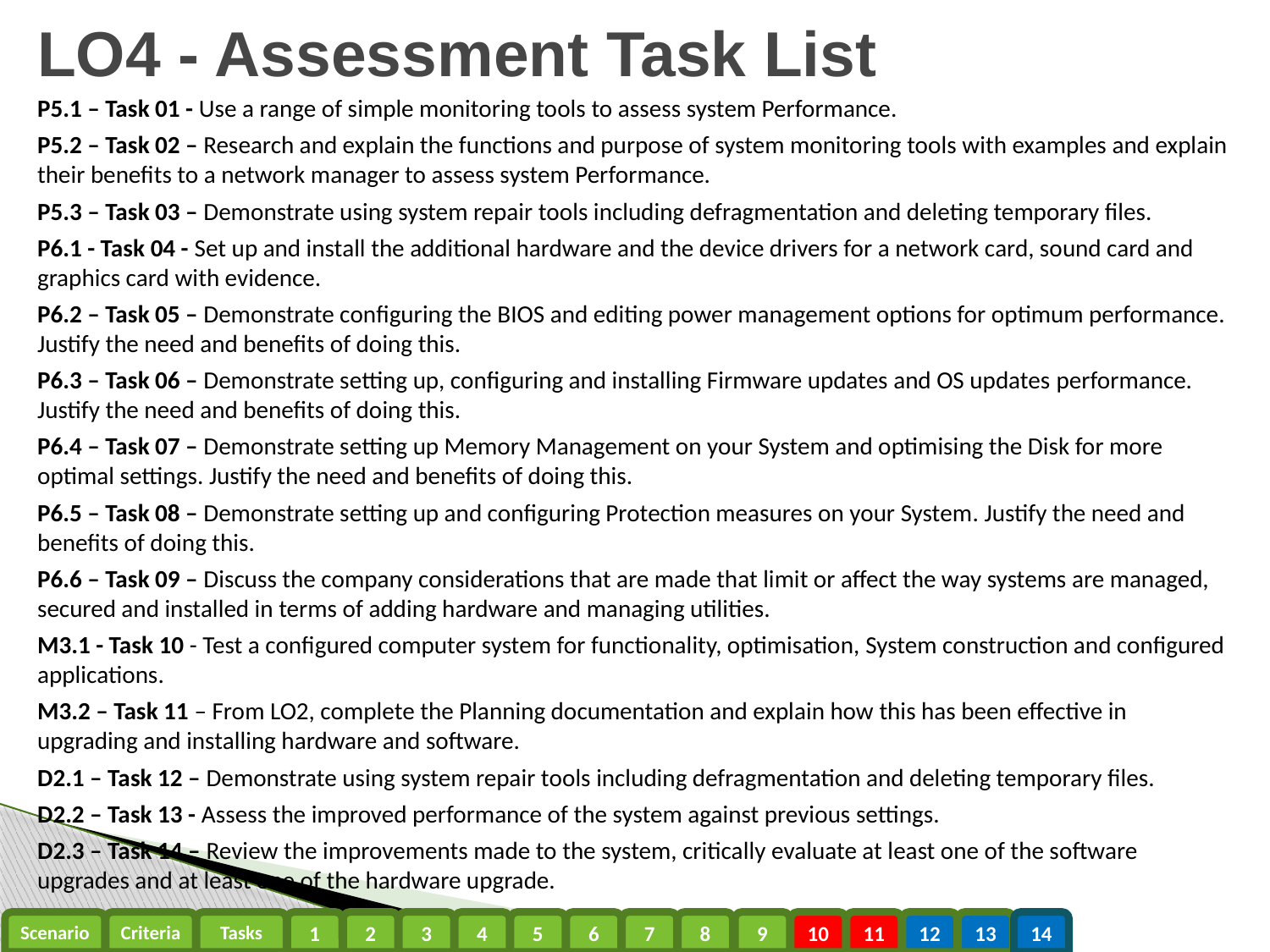

# LO4 - Assessment Task List
P5.1 – Task 01 - Use a range of simple monitoring tools to assess system Performance.
P5.2 – Task 02 – Research and explain the functions and purpose of system monitoring tools with examples and explain their benefits to a network manager to assess system Performance.
P5.3 – Task 03 – Demonstrate using system repair tools including defragmentation and deleting temporary files.
P6.1 - Task 04 - Set up and install the additional hardware and the device drivers for a network card, sound card and graphics card with evidence.
P6.2 – Task 05 – Demonstrate configuring the BIOS and editing power management options for optimum performance. Justify the need and benefits of doing this.
P6.3 – Task 06 – Demonstrate setting up, configuring and installing Firmware updates and OS updates performance. Justify the need and benefits of doing this.
P6.4 – Task 07 – Demonstrate setting up Memory Management on your System and optimising the Disk for more optimal settings. Justify the need and benefits of doing this.
P6.5 – Task 08 – Demonstrate setting up and configuring Protection measures on your System. Justify the need and benefits of doing this.
P6.6 – Task 09 – Discuss the company considerations that are made that limit or affect the way systems are managed, secured and installed in terms of adding hardware and managing utilities.
M3.1 - Task 10 - Test a configured computer system for functionality, optimisation, System construction and configured applications.
M3.2 – Task 11 – From LO2, complete the Planning documentation and explain how this has been effective in upgrading and installing hardware and software.
D2.1 – Task 12 – Demonstrate using system repair tools including defragmentation and deleting temporary files.
D2.2 – Task 13 - Assess the improved performance of the system against previous settings.
D2.3 – Task 14 – Review the improvements made to the system, critically evaluate at least one of the software upgrades and at least one of the hardware upgrade.